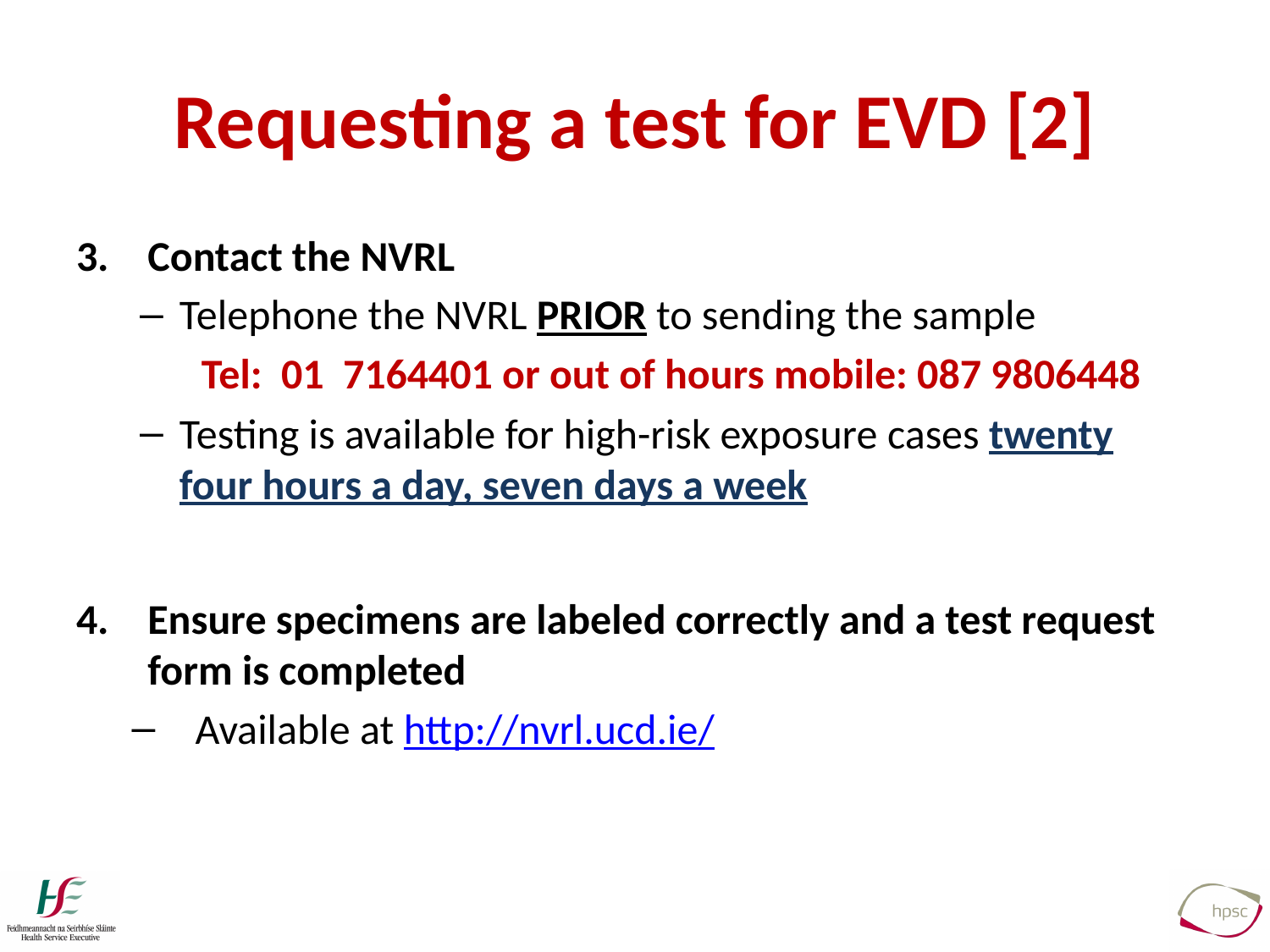

# Requesting a test for EVD [2]
Contact the NVRL
Telephone the NVRL PRIOR to sending the sample
Tel:  01  7164401 or out of hours mobile: 087 9806448
Testing is available for high-risk exposure cases twenty four hours a day, seven days a week

Ensure specimens are labeled correctly and a test request form is completed
Available at http://nvrl.ucd.ie/